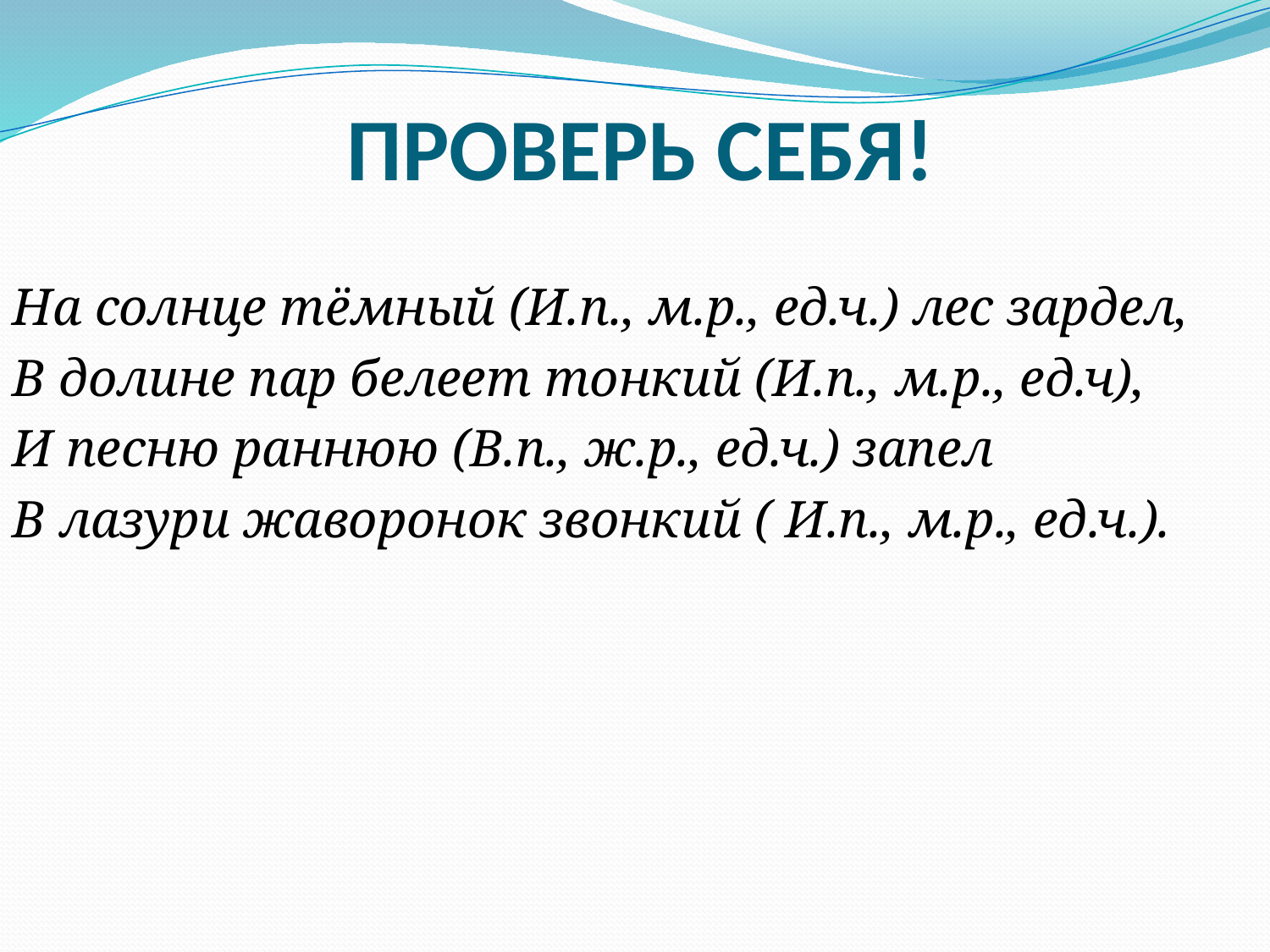

# ПРОВЕРЬ СЕБЯ!
На солнце тёмный (И.п., м.р., ед.ч.) лес зардел,
В долине пар белеет тонкий (И.п., м.р., ед.ч),
И песню раннюю (В.п., ж.р., ед.ч.) запел
В лазури жаворонок звонкий ( И.п., м.р., ед.ч.).